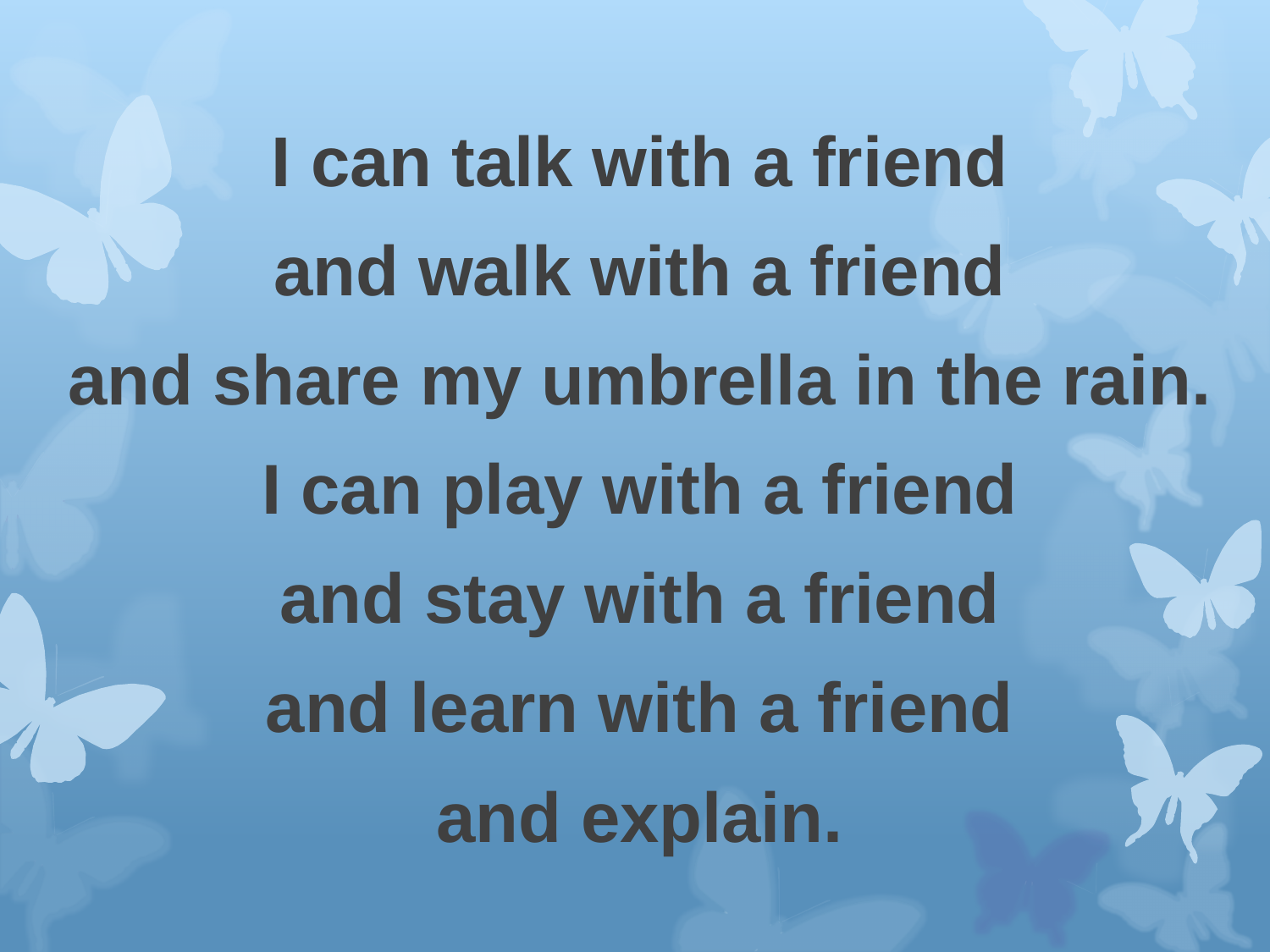

I can talk with a friend
and walk with a friend
and share my umbrella in the rain.
I can play with a friend
and stay with a friend
and learn with a friend
and explain.
#